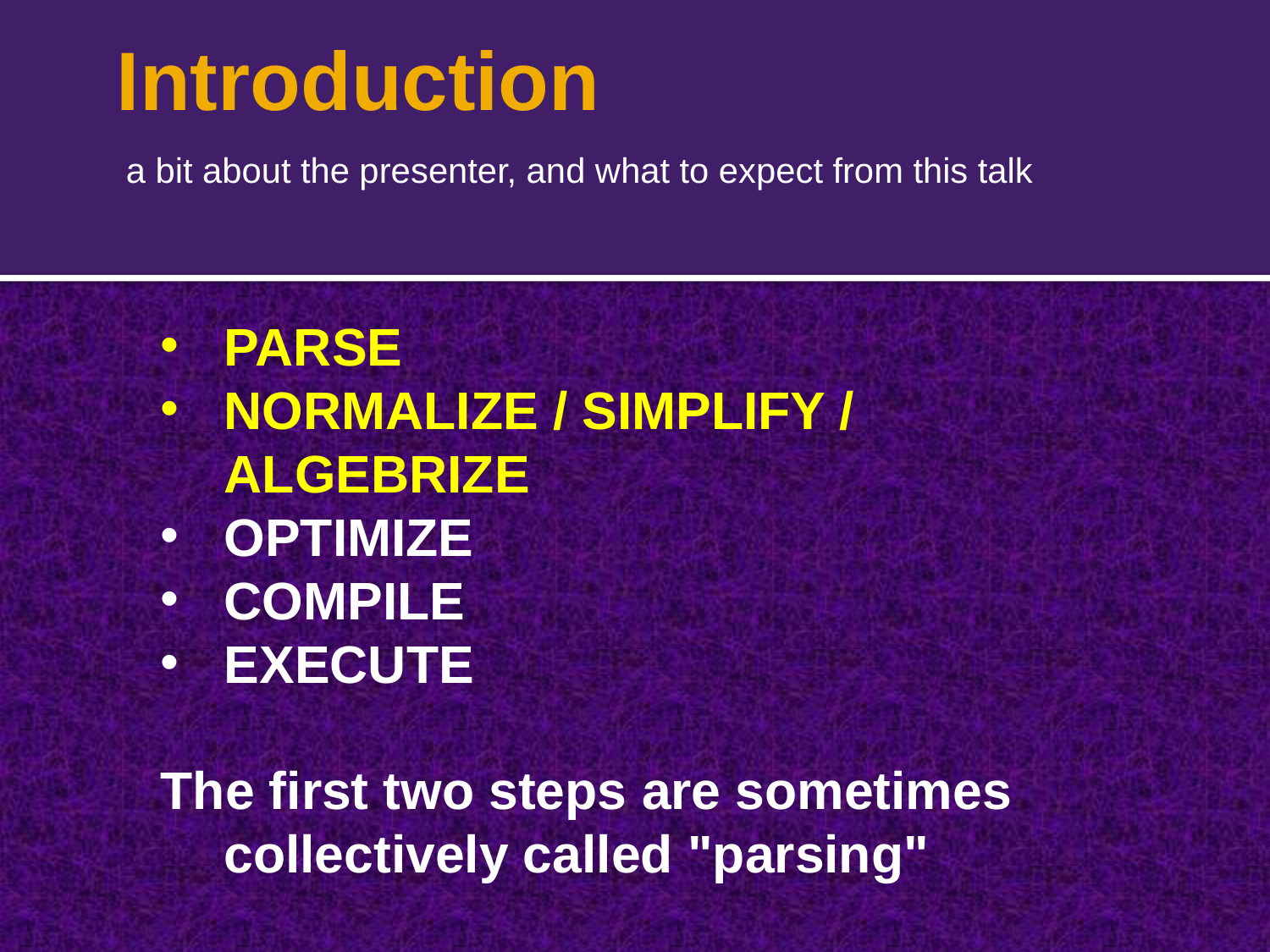

# Introduction
a bit about the presenter, and what to expect from this talk
PARSE
NORMALIZE / SIMPLIFY / ALGEBRIZE
OPTIMIZE
COMPILE
EXECUTE

The first two steps are sometimes collectively called "parsing"